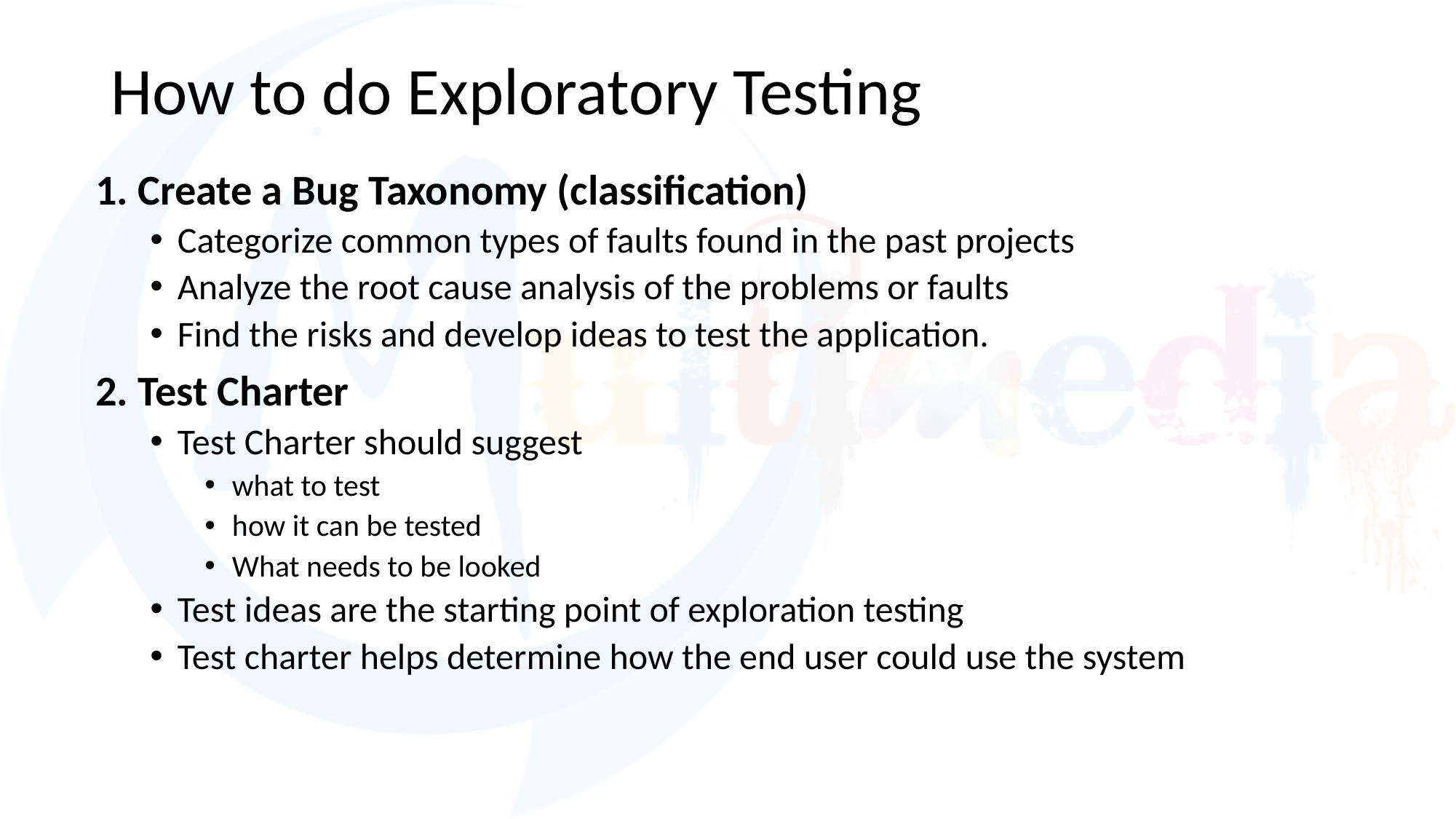

# How to do Exploratory Testing
1. Create a Bug Taxonomy (classification)
Categorize common types of faults found in the past projects
Analyze the root cause analysis of the problems or faults
Find the risks and develop ideas to test the application.
2. Test Charter
Test Charter should suggest
what to test
how it can be tested
What needs to be looked
Test ideas are the starting point of exploration testing
Test charter helps determine how the end user could use the system